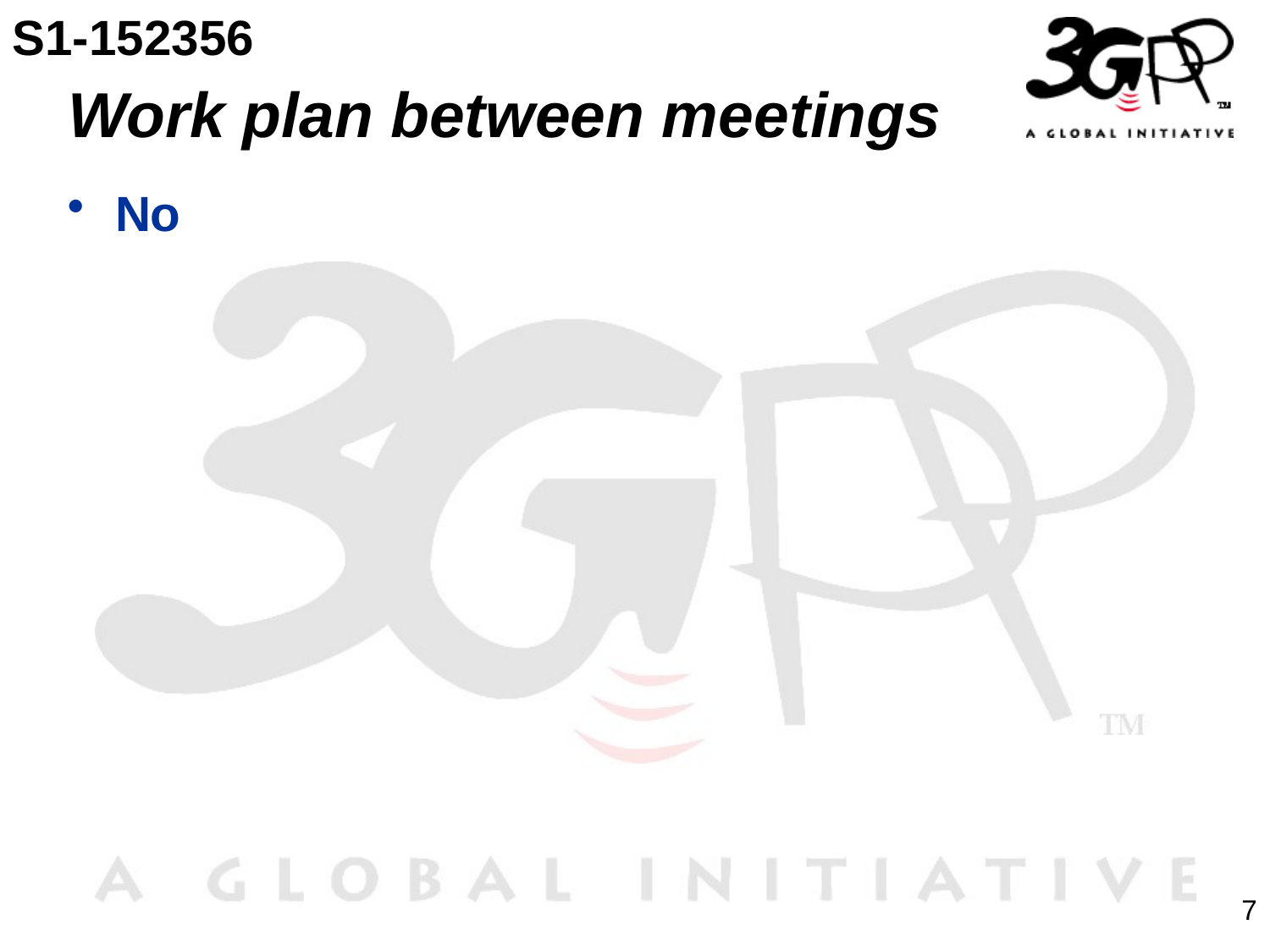

S1-152356
# Work plan between meetings
No
7